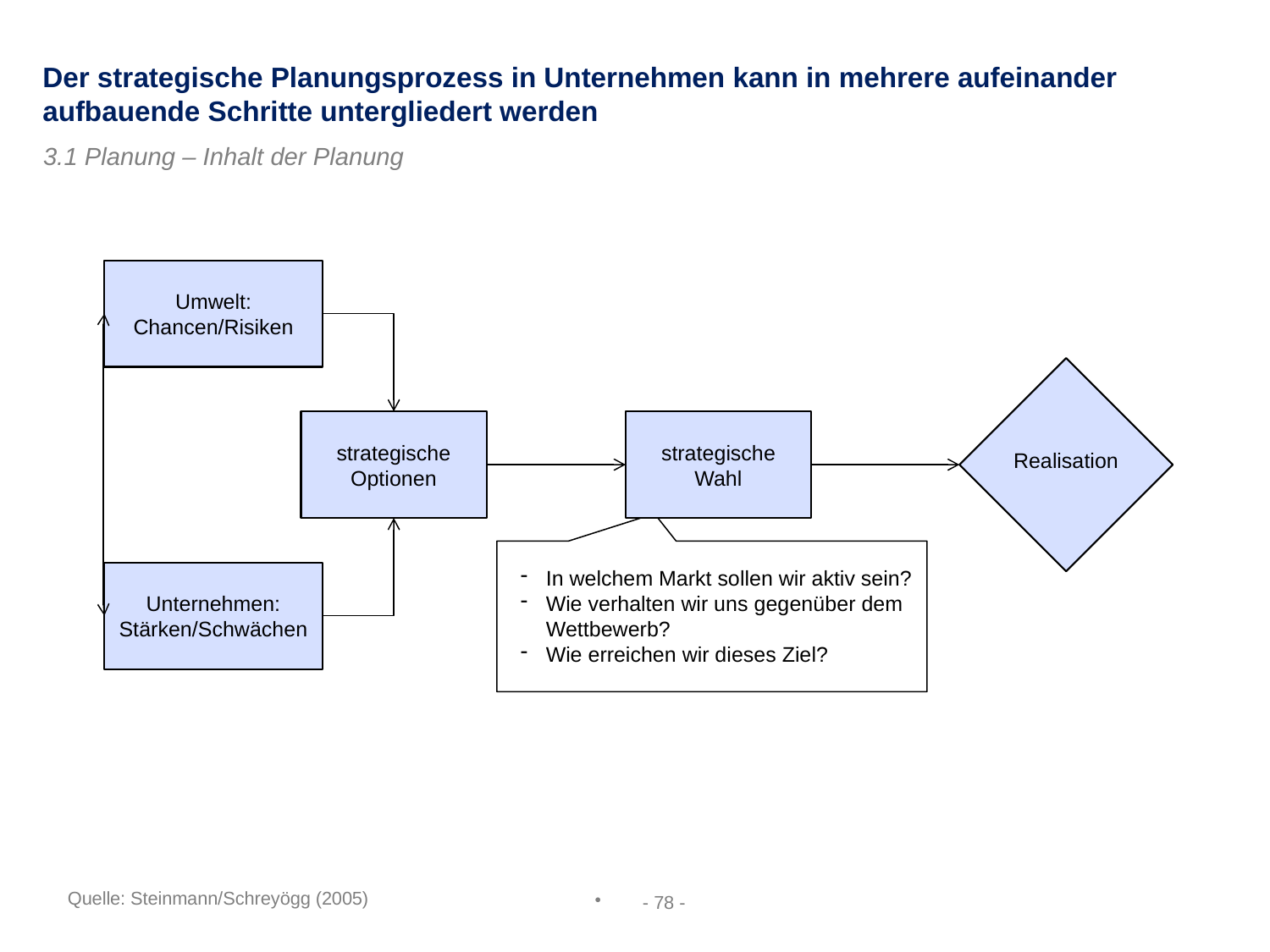

Der strategische Planungsprozess in Unternehmen kann in mehrere aufeinander aufbauende Schritte untergliedert werden
3.1 Planung – Inhalt der Planung
Umwelt:
Chancen/Risiken

strategische Optionen
strategische Wahl
Realisation

In welchem Markt sollen wir aktiv sein?
Wie verhalten wir uns gegenüber dem Wettbewerb?
Wie erreichen wir dieses Ziel?

Unternehmen:
Stärken/Schwächen
Quelle: Steinmann/Schreyögg (2005)
- 78 -